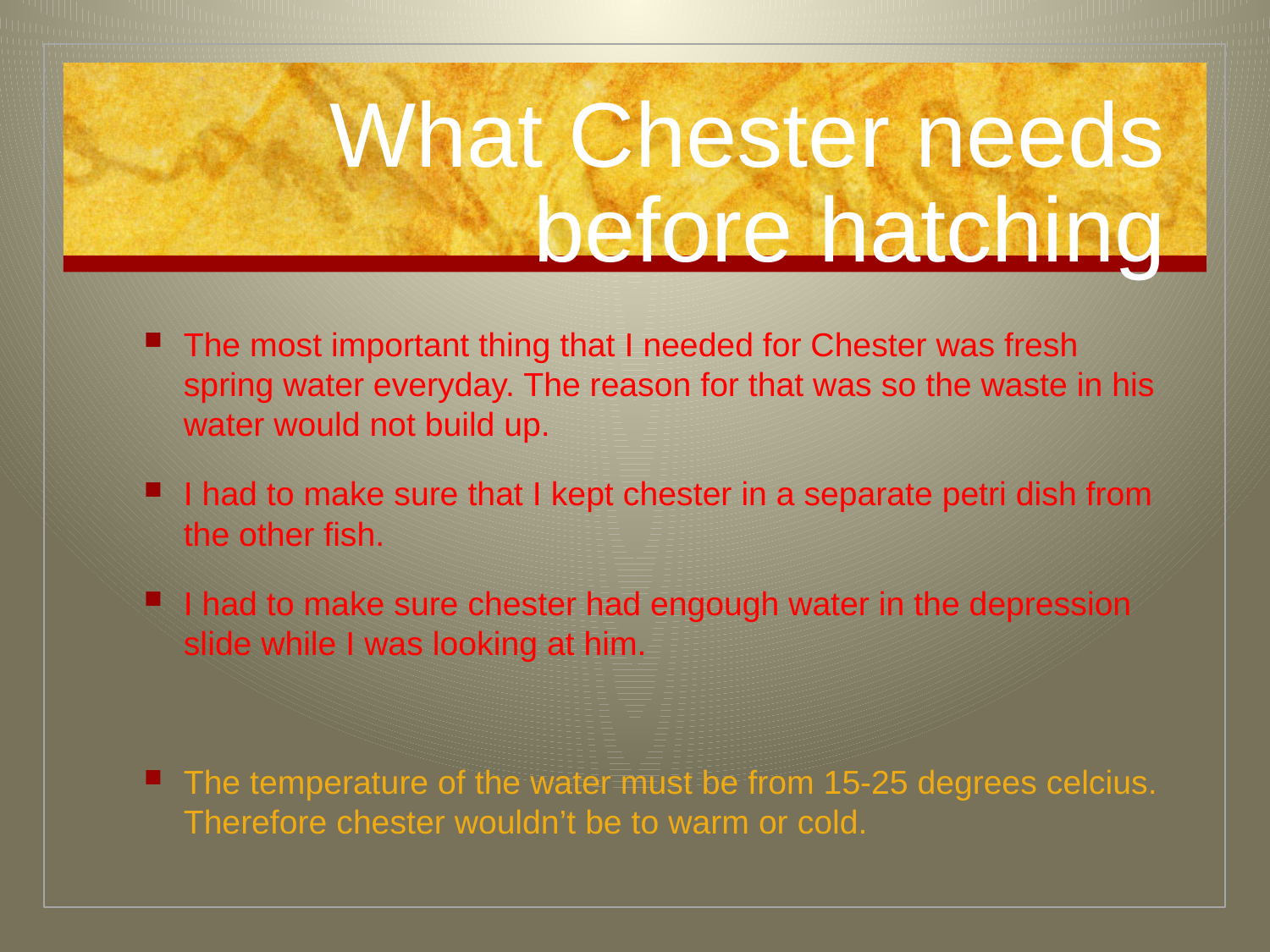

# What Chester needs before hatching
The most important thing that I needed for Chester was fresh spring water everyday. The reason for that was so the waste in his water would not build up.
I had to make sure that I kept chester in a separate petri dish from the other fish.
I had to make sure chester had engough water in the depression slide while I was looking at him.

The temperature of the water must be from 15-25 degrees celcius. Therefore chester wouldn’t be to warm or cold.